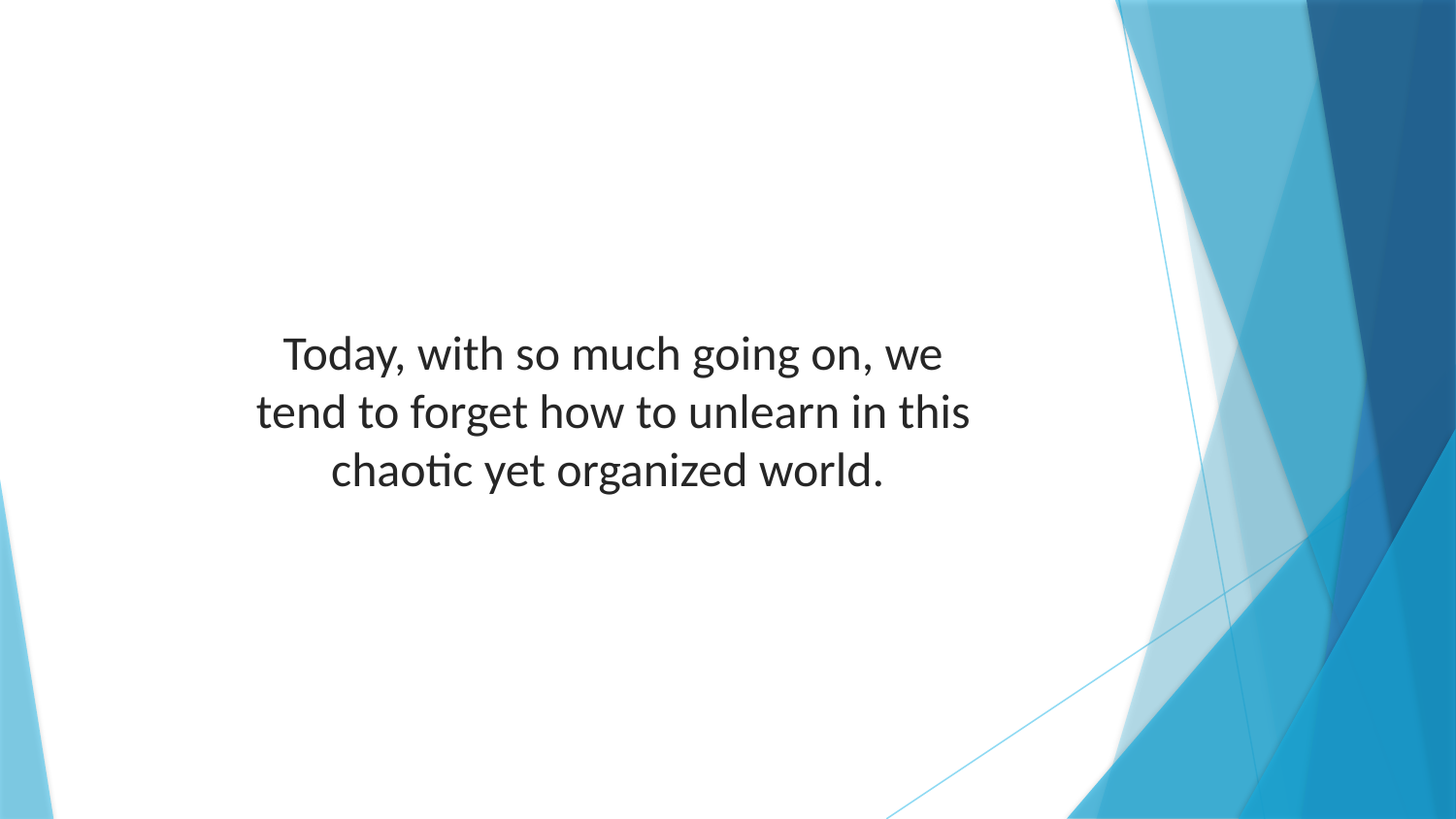

Today, with so much going on, we tend to forget how to unlearn in this chaotic yet organized world.